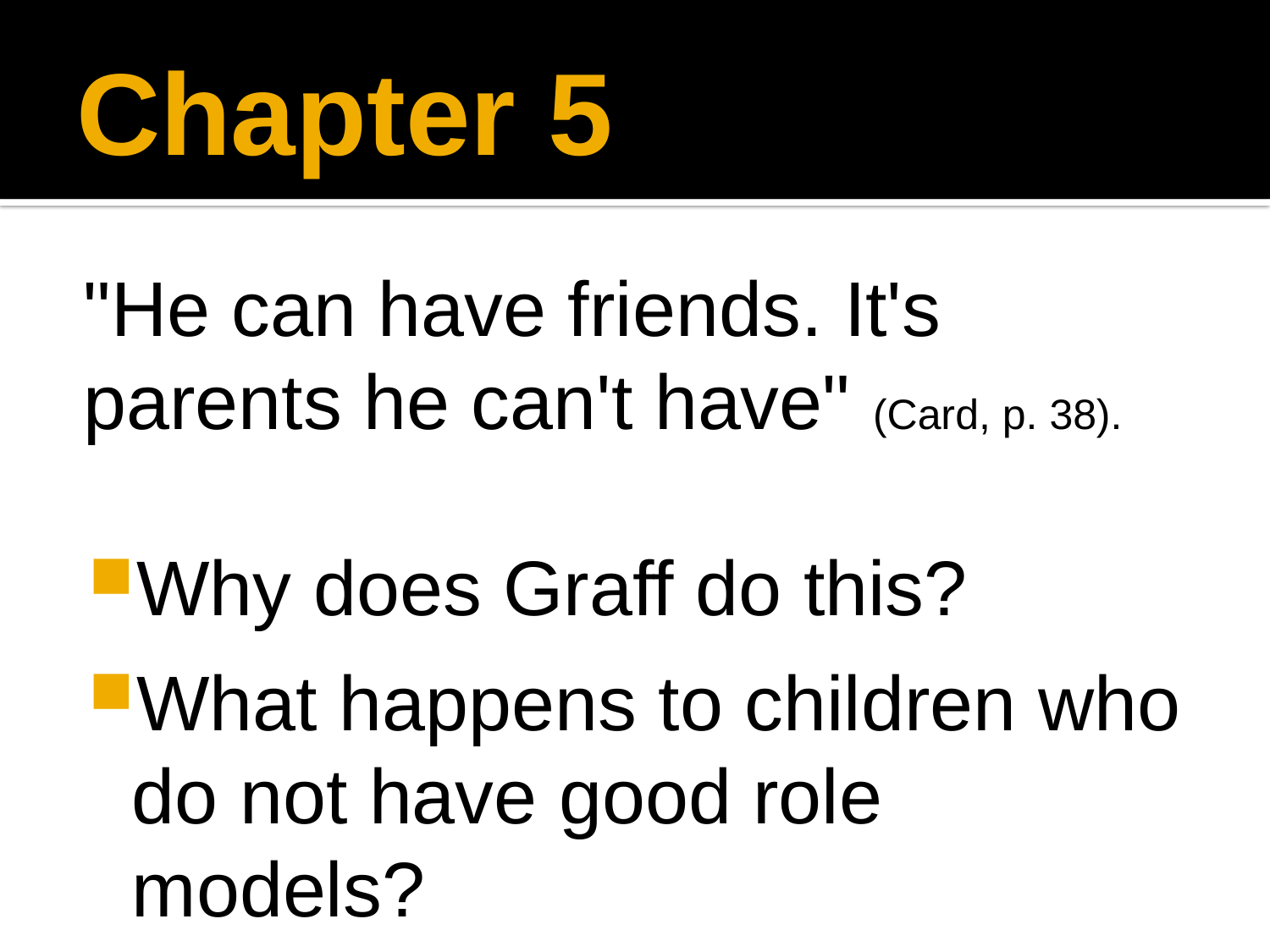

# Chapter 5
"He can have friends. It's parents he can't have" (Card, p. 38).

Why does Graff do this?

What happens to children who do not have good role models?